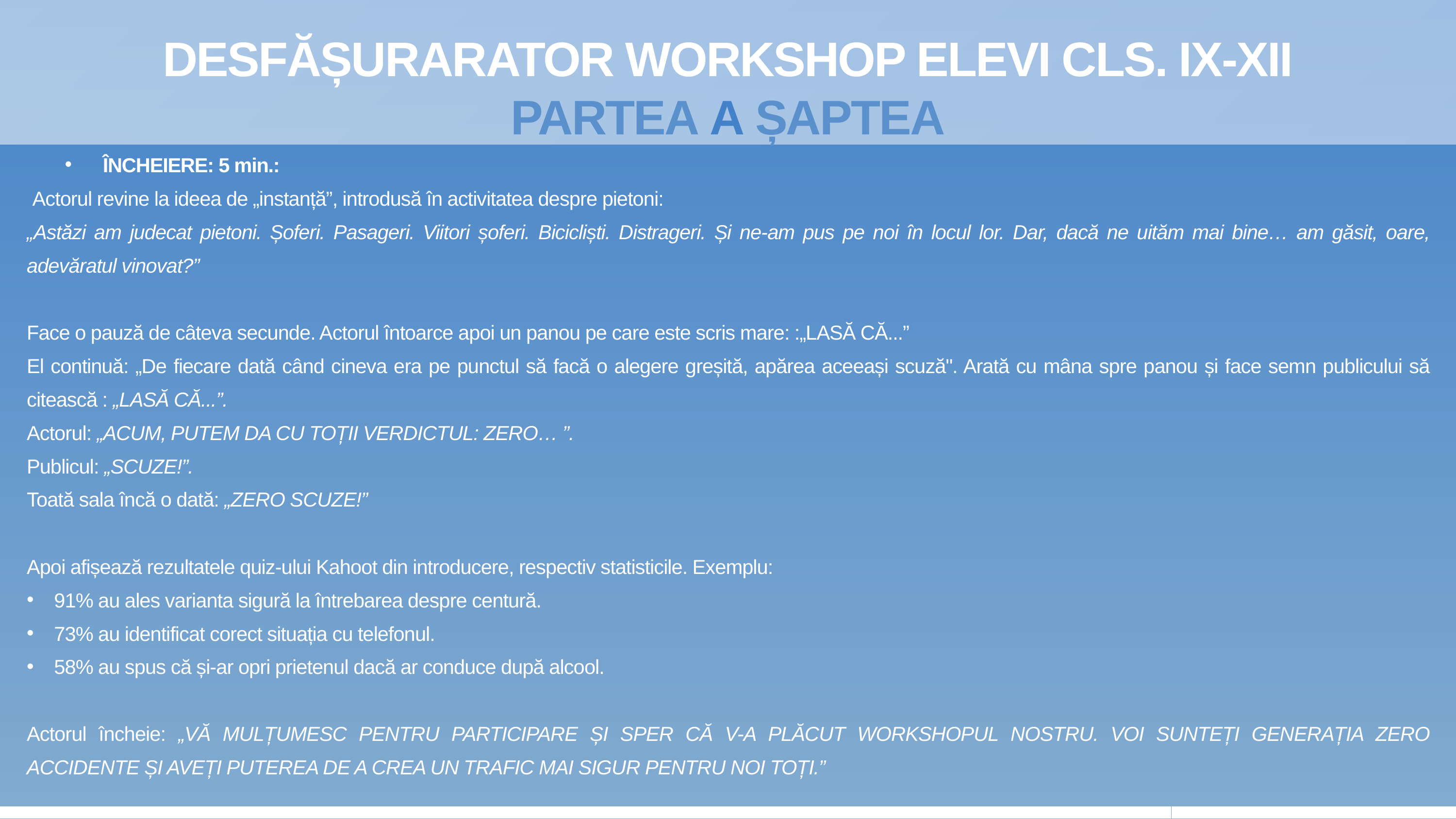

DESFĂȘURARATOR WORKSHOP ELEVI CLS. IX-XII
PARTEA A ȘAPTEA
ÎNCHEIERE: 5 min.:
 Actorul revine la ideea de „instanță”, introdusă în activitatea despre pietoni:
„Astăzi am judecat pietoni. Șoferi. Pasageri. Viitori șoferi. Bicicliști. Distrageri. Și ne-am pus pe noi în locul lor. Dar, dacă ne uităm mai bine… am găsit, oare, adevăratul vinovat?”

Face o pauză de câteva secunde. Actorul întoarce apoi un panou pe care este scris mare: :„LASĂ CĂ...”
El continuă: „De fiecare dată când cineva era pe punctul să facă o alegere greșită, apărea aceeași scuză". Arată cu mâna spre panou și face semn publicului să citească : „LASĂ CĂ...”.
Actorul: „ACUM, PUTEM DA CU TOȚII VERDICTUL: ZERO… ”.
Publicul: „SCUZE!”.
Toată sala încă o dată: „ZERO SCUZE!”

Apoi afișează rezultatele quiz-ului Kahoot din introducere, respectiv statisticile. Exemplu:
91% au ales varianta sigură la întrebarea despre centură.
73% au identificat corect situația cu telefonul.
58% au spus că și-ar opri prietenul dacă ar conduce după alcool.

Actorul încheie: „VĂ MULȚUMESC PENTRU PARTICIPARE ȘI SPER CĂ V-A PLĂCUT WORKSHOPUL NOSTRU. VOI SUNTEȚI GENERAȚIA ZERO ACCIDENTE ȘI AVEȚI PUTEREA DE A CREA UN TRAFIC MAI SIGUR PENTRU NOI TOȚI.”